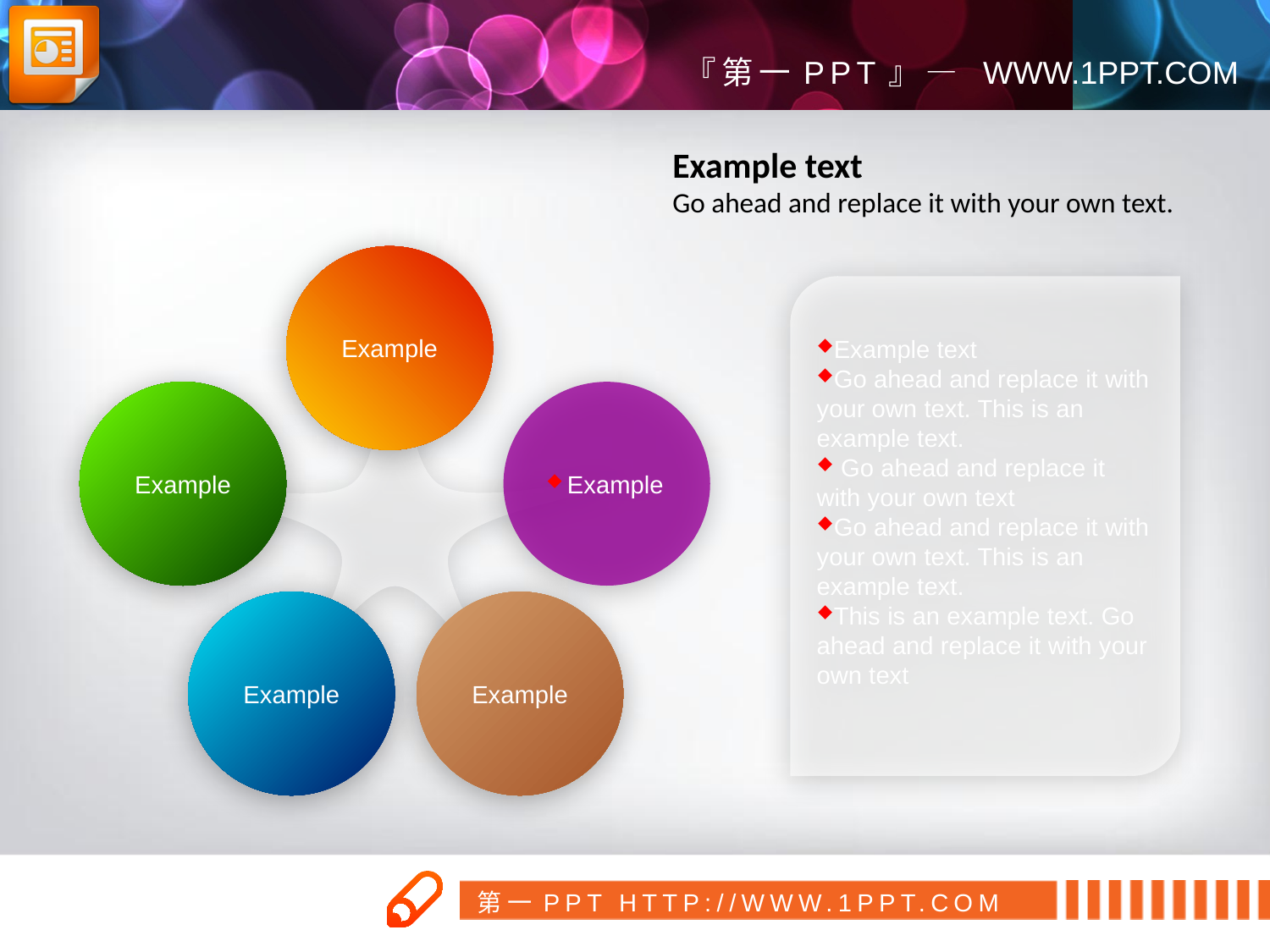

Example text
Go ahead and replace it with your own text.
Example
Example text
Go ahead and replace it with your own text. This is an example text.
 Go ahead and replace it with your own text
Go ahead and replace it with your own text. This is an example text.
This is an example text. Go ahead and replace it with your own text

Example
Example
Example
Example